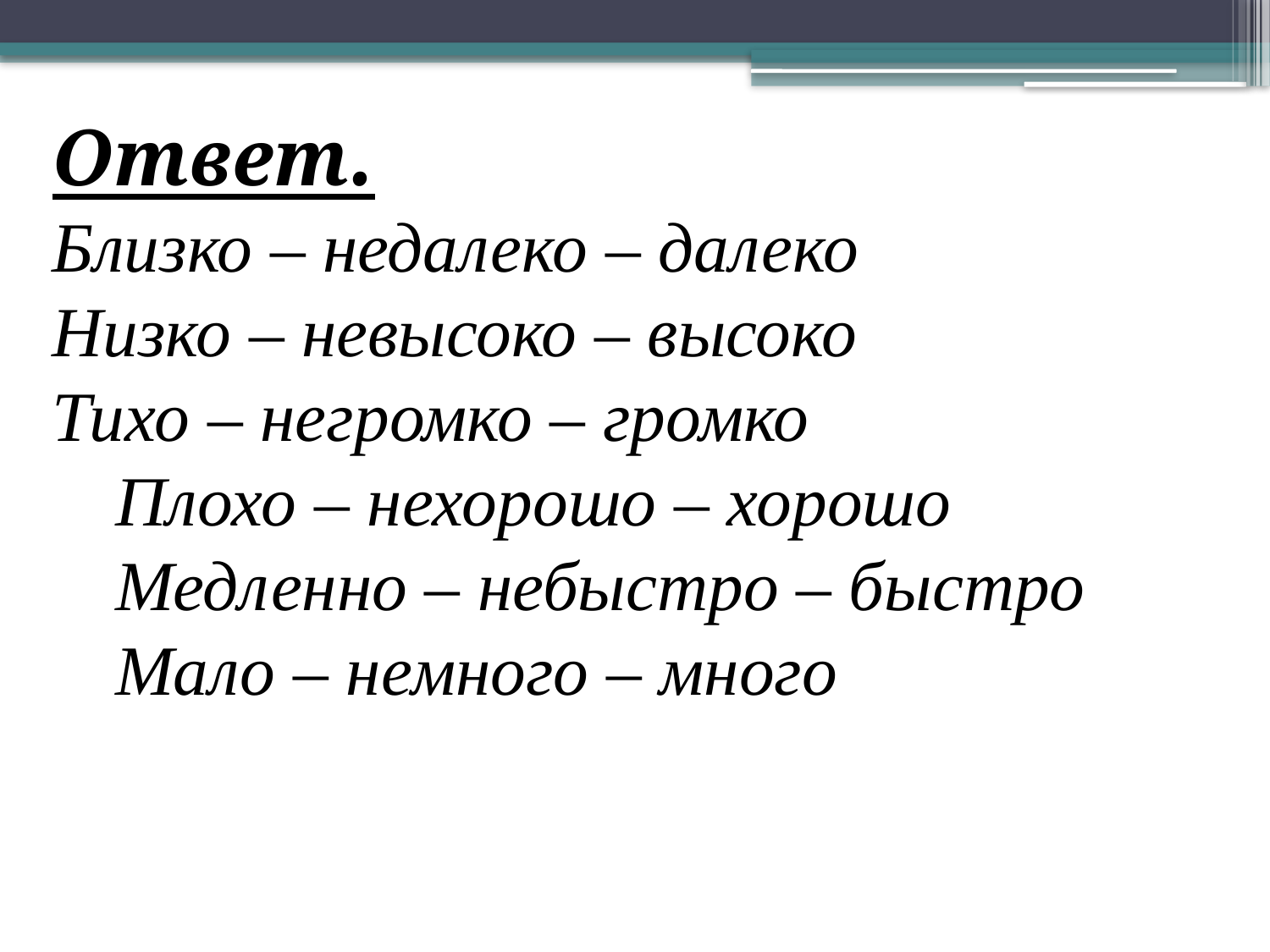

Ответ.
Близко – недалеко – далеко
Низко – невысоко – высоко
Тихо – негромко – громко
Плохо – нехорошо – хорошо
Медленно – небыстро – быстро
Мало – немного – много